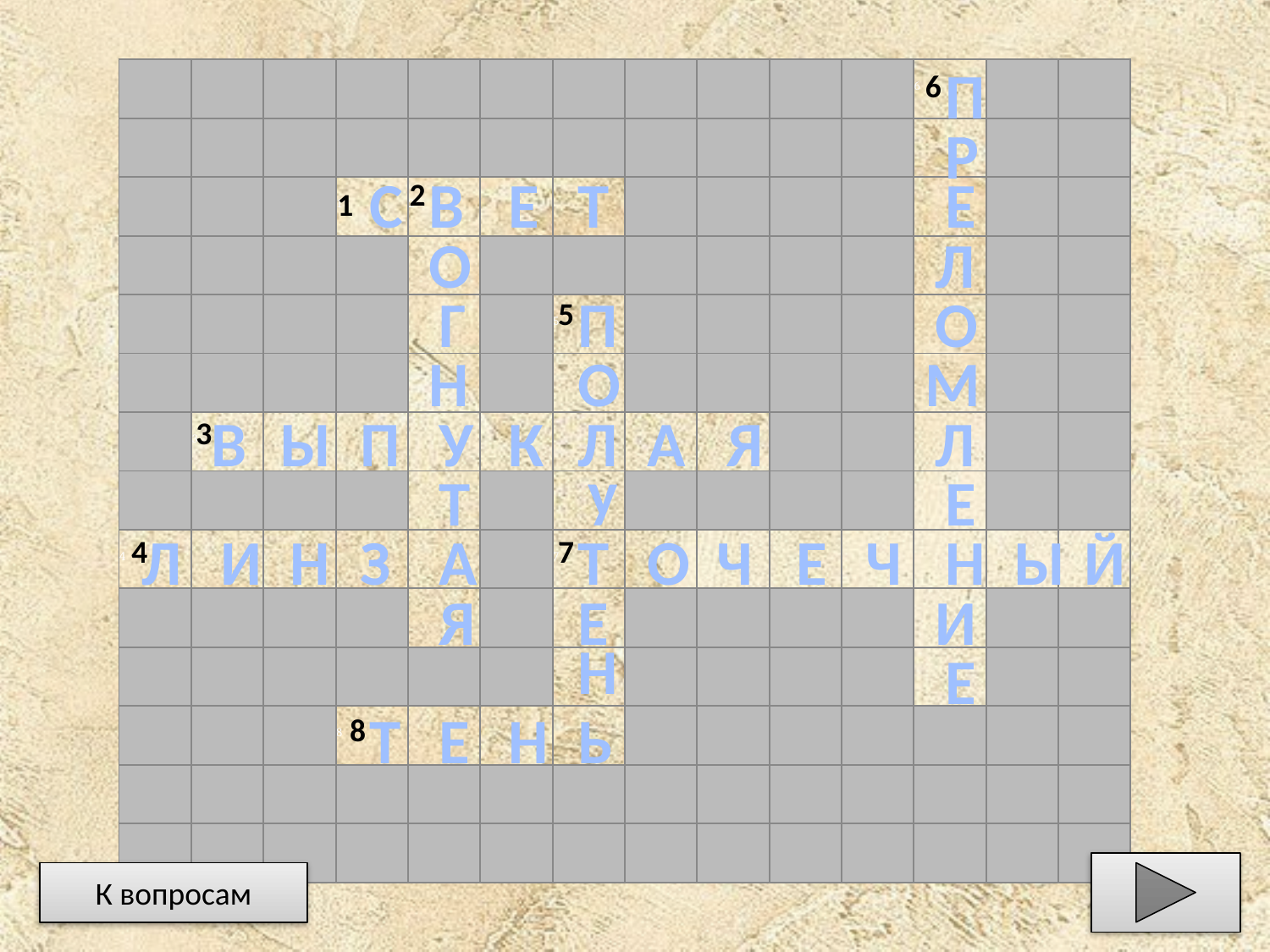

П
|  |  |  |  |  |  |  |  |  |  |  | 6 |  |  |
| --- | --- | --- | --- | --- | --- | --- | --- | --- | --- | --- | --- | --- | --- |
|  |  |  |  |  |  |  |  |  |  |  |  |  |  |
|  |  |  | 1 | 2 |  |  |  |  |  |  |  |  |  |
|  |  |  |  |  |  |  |  |  |  |  |  |  |  |
|  |  |  |  |  |  | 5 |  |  |  |  |  |  |  |
|  |  |  |  |  |  |  |  |  |  |  |  |  |  |
|  | 3 |  |  |  |  |  |  |  |  |  |  |  |  |
|  |  |  |  |  |  |  |  |  |  |  |  |  |  |
| 4 |  |  |  |  |  | 7 |  |  |  |  |  |  |  |
|  |  |  |  |  |  |  |  |  |  |  |  |  |  |
|  |  |  |  |  |  |  |  |  |  |  |  |  |  |
|  |  |  | 8 |  |  |  |  |  |  |  |  |  |  |
|  |  |  |  |  |  |  |  |  |  |  |  |  |  |
|  |  |  |  |  |  |  |  |  |  |  |  |  |  |
6
Р
С
В
Е
Т
Е
2
1
О
Л
Г
П
О
5
Н
О
М
В
Ы
П
У
К
Л
А
Я
Л
3
у
Т
Е
Л
И
Н
З
А
Т
О
Ч
Е
Ч
Н
Ы
Й
4
7
Я
Е
И
Н
Е
Т
Е
Н
Ь
8

К вопросам